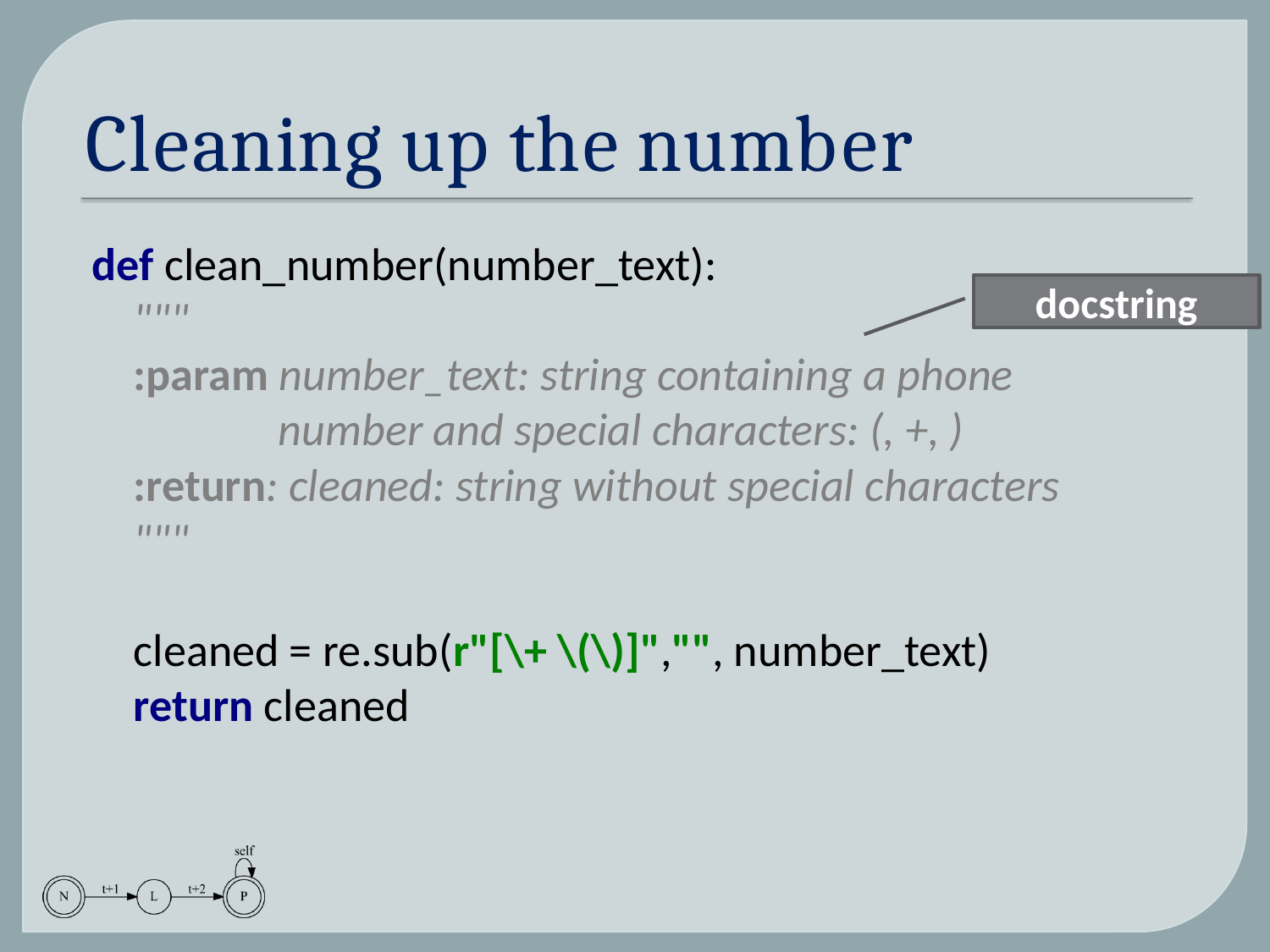

# Cleaning up the number
def clean_number(number_text):
    """
    :param number_text: string containing a phone
                  number and special characters: (, +, )
    :return: cleaned: string without special characters
    """
    cleaned = re.sub(r"[\+ \(\)]","", number_text)
    return cleaned
docstring